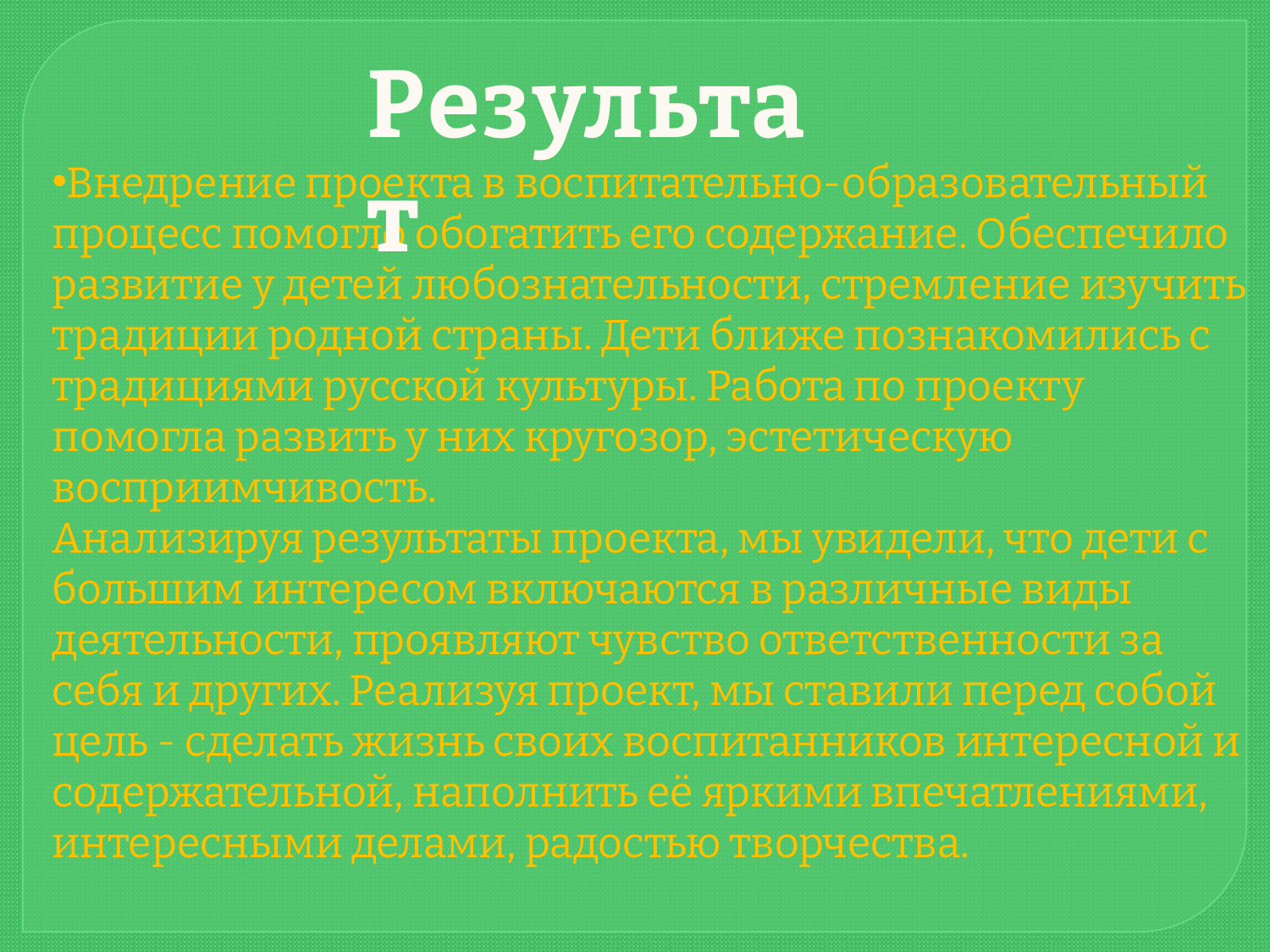

Результат
Внедрение проекта в воспитательно-образовательный процесс помогло обогатить его содержание. Обеспечило развитие у детей любознательности, стремление изучить традиции родной страны. Дети ближе познакомились с традициями русской культуры. Работа по проекту помогла развить у них кругозор, эстетическую восприимчивость.
Анализируя результаты проекта, мы увидели, что дети с большим интересом включаются в различные виды деятельности, проявляют чувство ответственности за себя и других. Реализуя проект, мы ставили перед собой цель - сделать жизнь своих воспитанников интересной и содержательной, наполнить её яркими впечатлениями, интересными делами, радостью творчества.